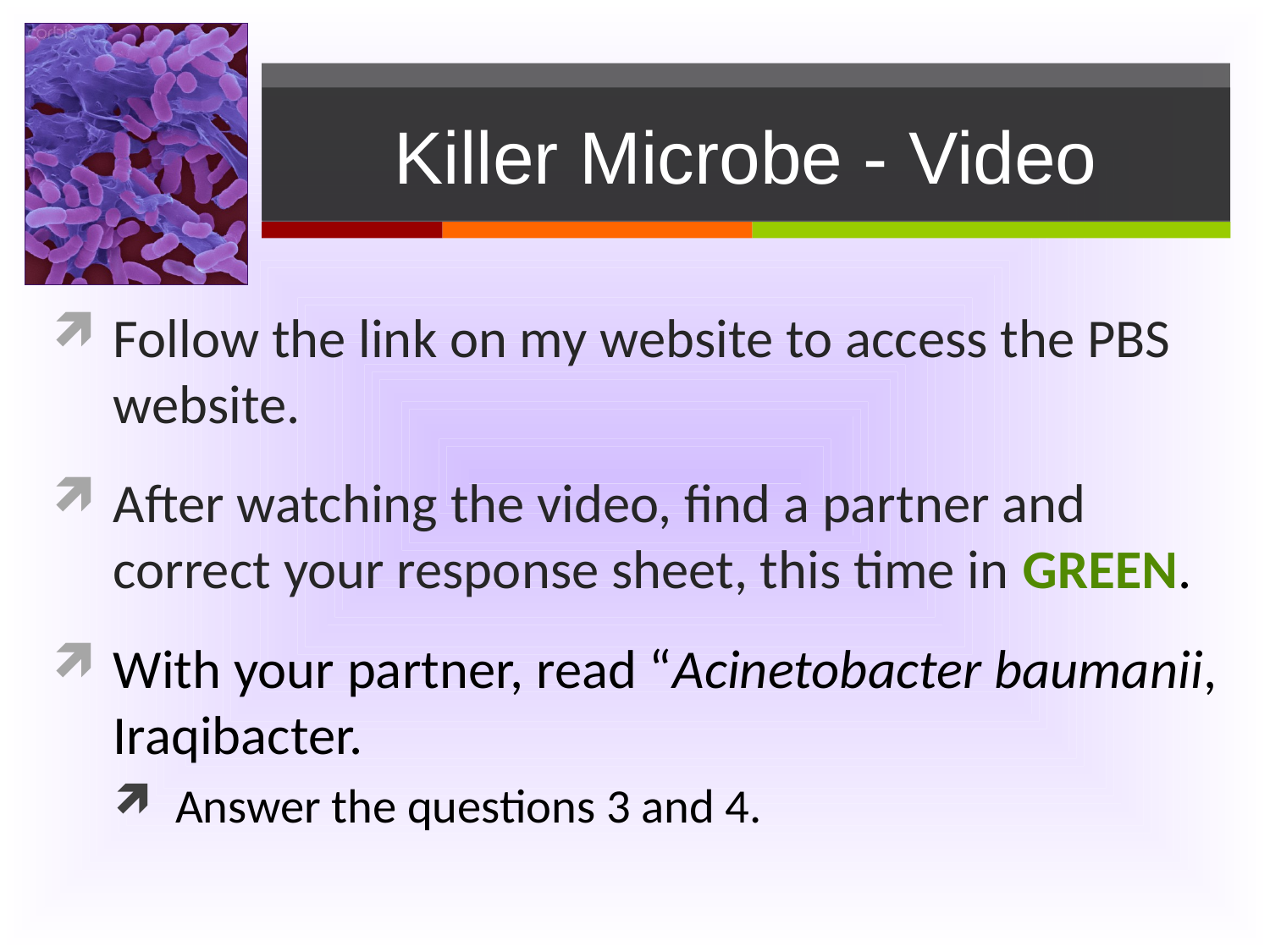

# Killer Microbe - Video
Follow the link on my website to access the PBS website.
After watching the video, find a partner and correct your response sheet, this time in GREEN.
With your partner, read “Acinetobacter baumanii, Iraqibacter.
Answer the questions 3 and 4.